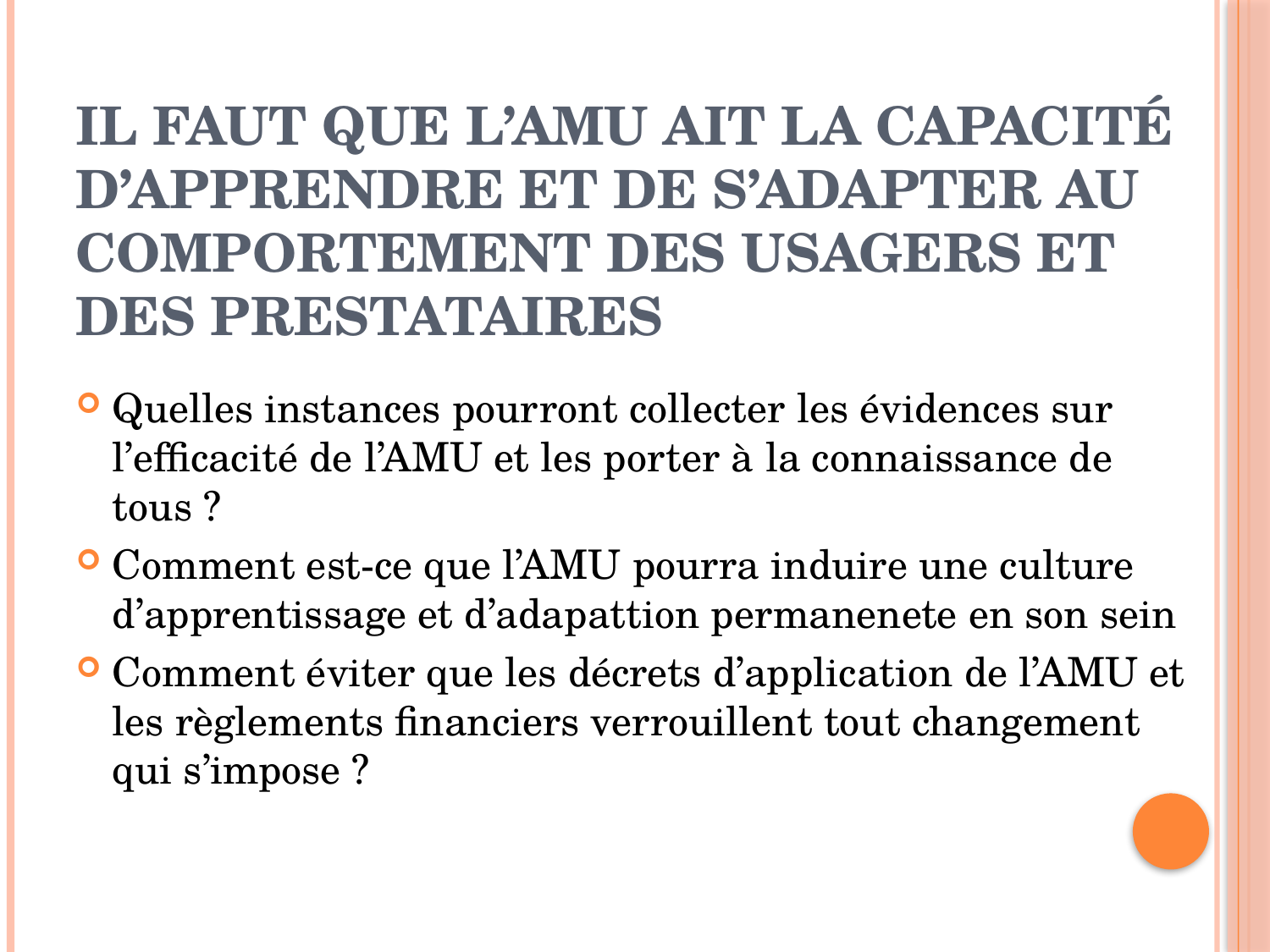

# Il faut que l’AMU ait la capacité d’apprendre et de s’adapter au comportement des usagers et des prestataires
Quelles instances pourront collecter les évidences sur l’efficacité de l’AMU et les porter à la connaissance de tous ?
Comment est-ce que l’AMU pourra induire une culture d’apprentissage et d’adapattion permanenete en son sein
Comment éviter que les décrets d’application de l’AMU et les règlements financiers verrouillent tout changement qui s’impose ?